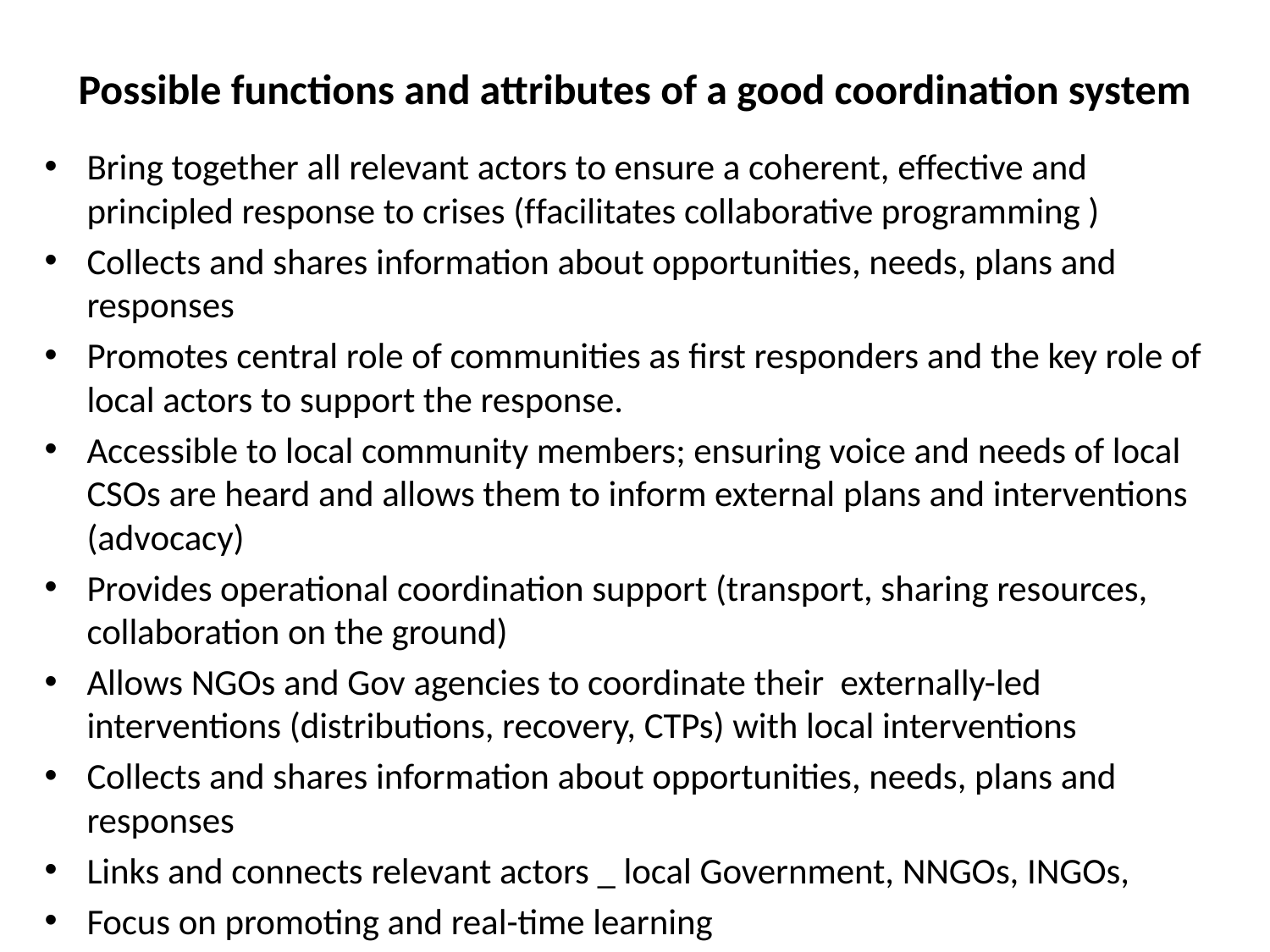

# Possible functions and attributes of a good coordination system
Bring together all relevant actors to ensure a coherent, effective and principled response to crises (ffacilitates collaborative programming )
Collects and shares information about opportunities, needs, plans and responses
Promotes central role of communities as first responders and the key role of local actors to support the response.
Accessible to local community members; ensuring voice and needs of local CSOs are heard and allows them to inform external plans and interventions (advocacy)
Provides operational coordination support (transport, sharing resources,  collaboration on the ground)
Allows NGOs and Gov agencies to coordinate their  externally-led interventions (distributions, recovery, CTPs) with local interventions
Collects and shares information about opportunities, needs, plans and responses
Links and connects relevant actors _ local Government, NNGOs, INGOs,
Focus on promoting and real-time learning